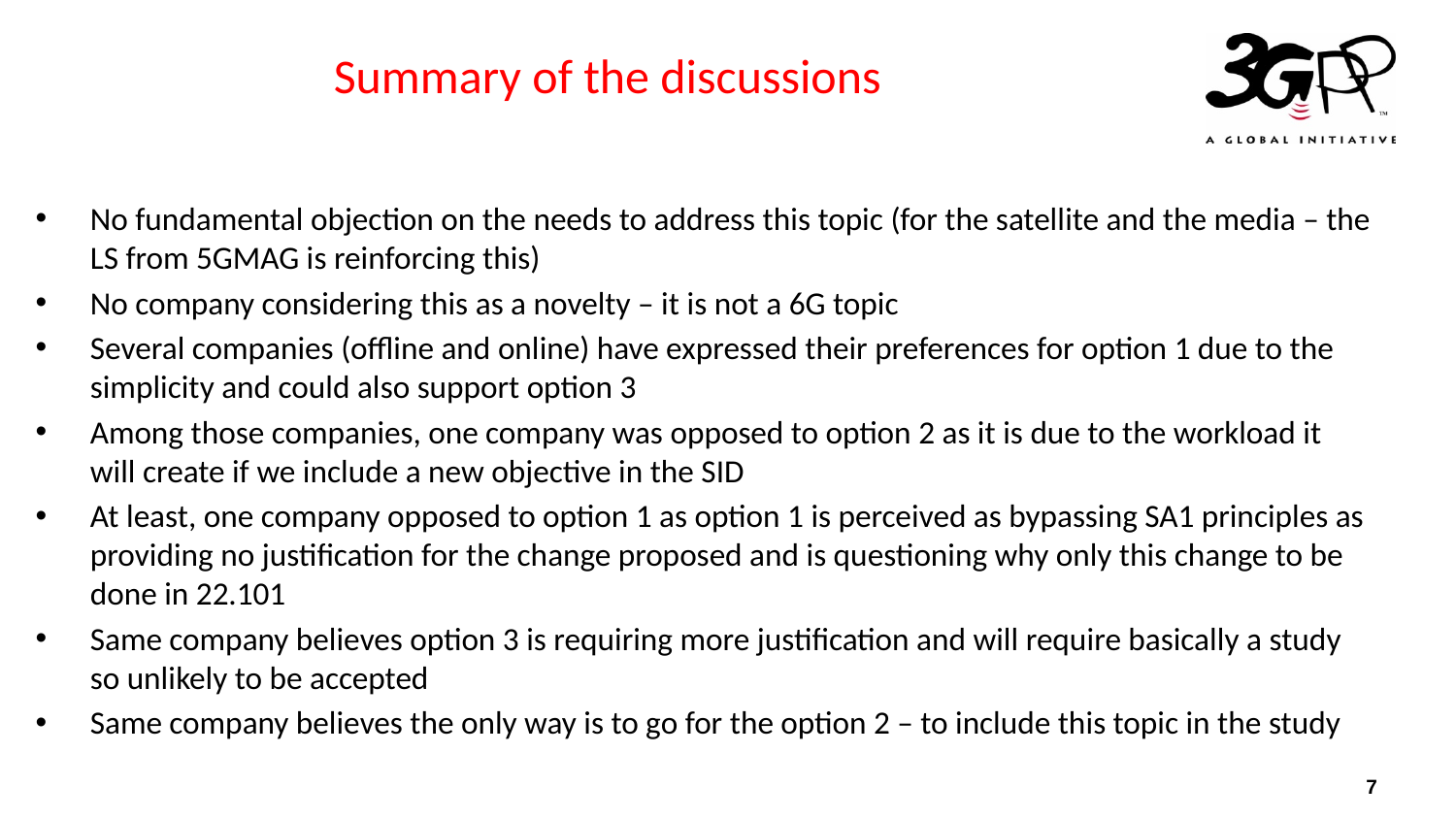

# Summary of the discussions
No fundamental objection on the needs to address this topic (for the satellite and the media – the LS from 5GMAG is reinforcing this)
No company considering this as a novelty – it is not a 6G topic
Several companies (offline and online) have expressed their preferences for option 1 due to the simplicity and could also support option 3
Among those companies, one company was opposed to option 2 as it is due to the workload it will create if we include a new objective in the SID
At least, one company opposed to option 1 as option 1 is perceived as bypassing SA1 principles as providing no justification for the change proposed and is questioning why only this change to be done in 22.101
Same company believes option 3 is requiring more justification and will require basically a study so unlikely to be accepted
Same company believes the only way is to go for the option 2 – to include this topic in the study